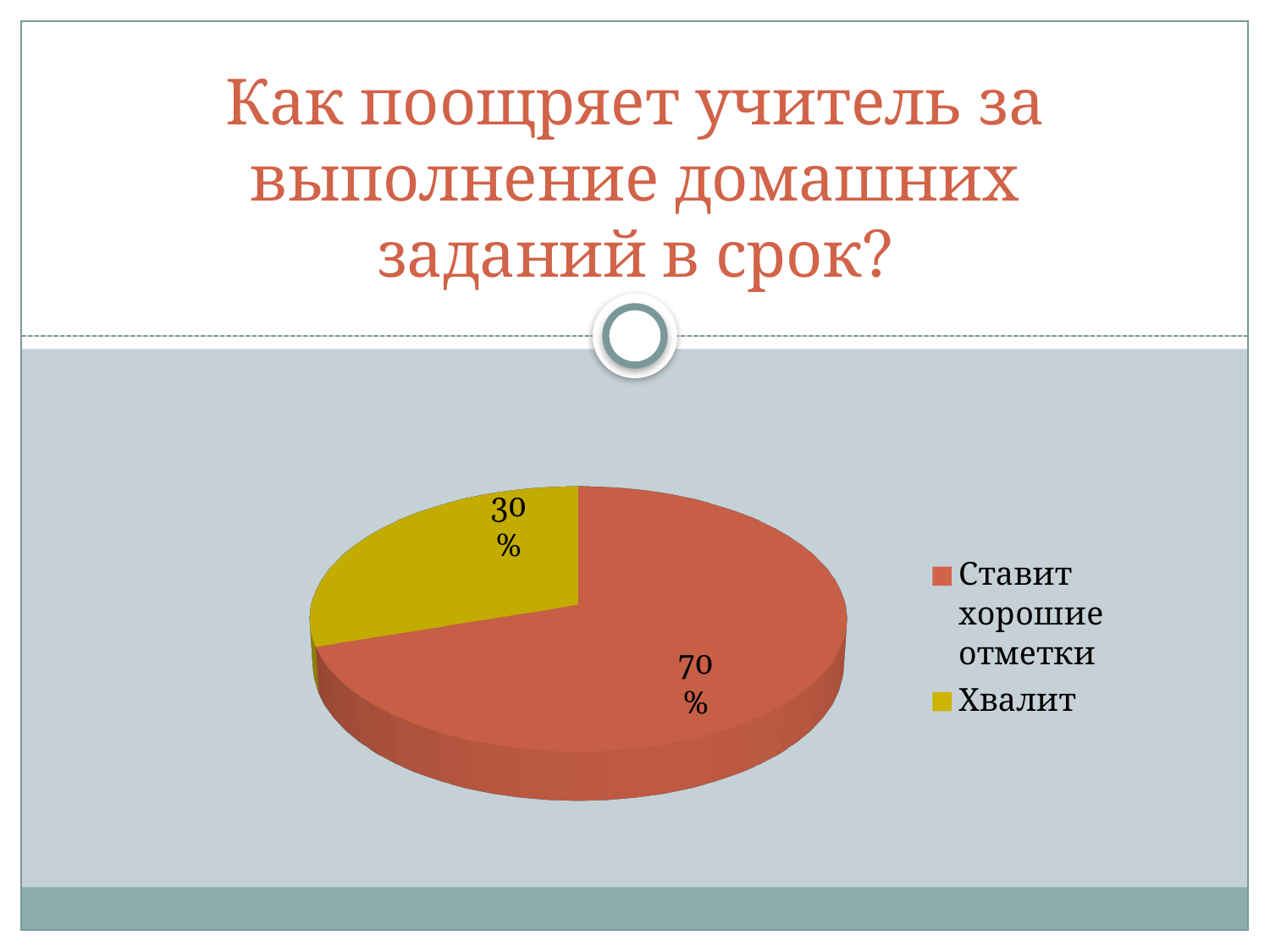

# Как поощряет учитель за выполнение домашних заданий в срок?

[unsupported chart]